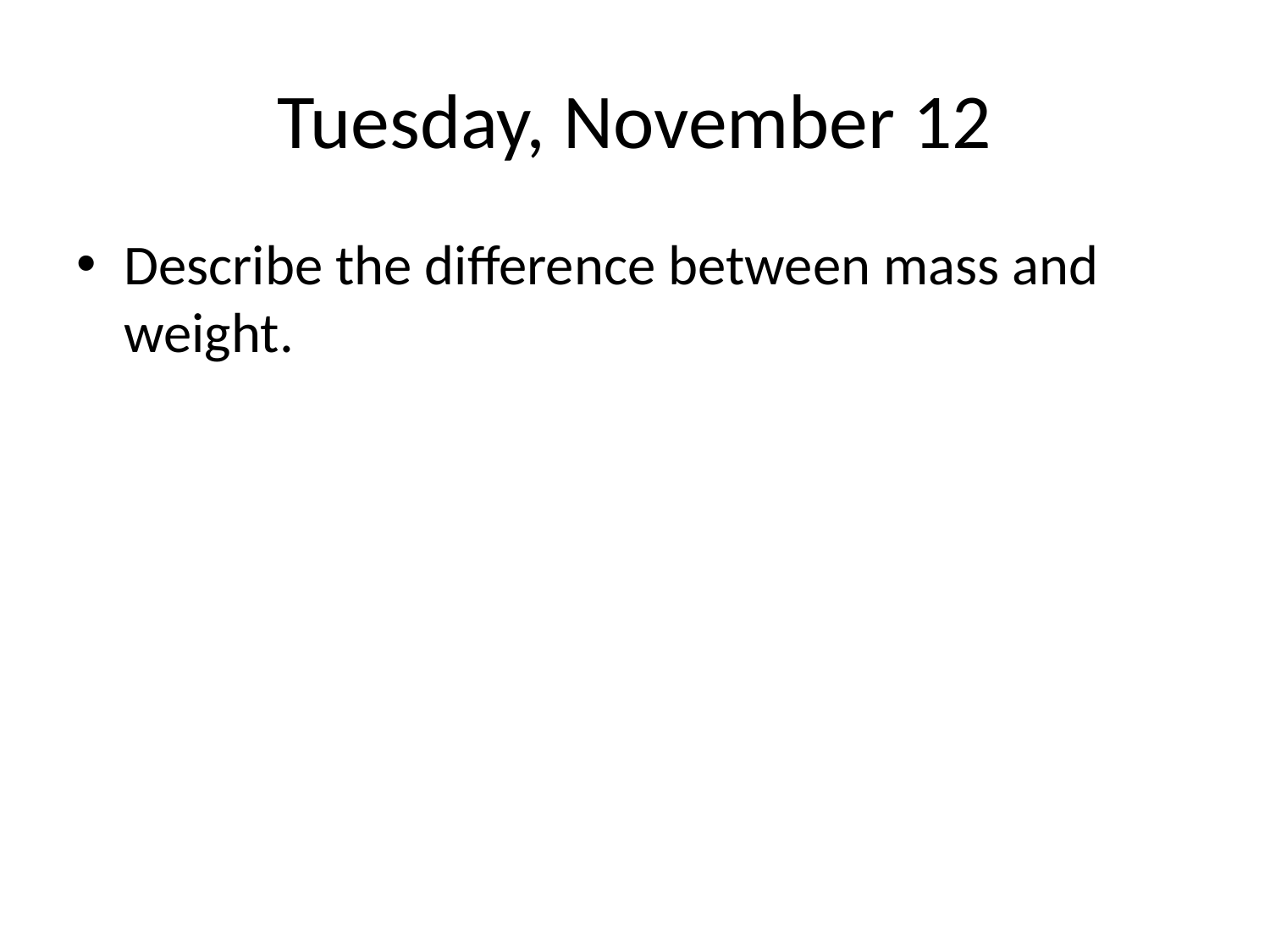

# Tuesday, November 12
Describe the difference between mass and weight.